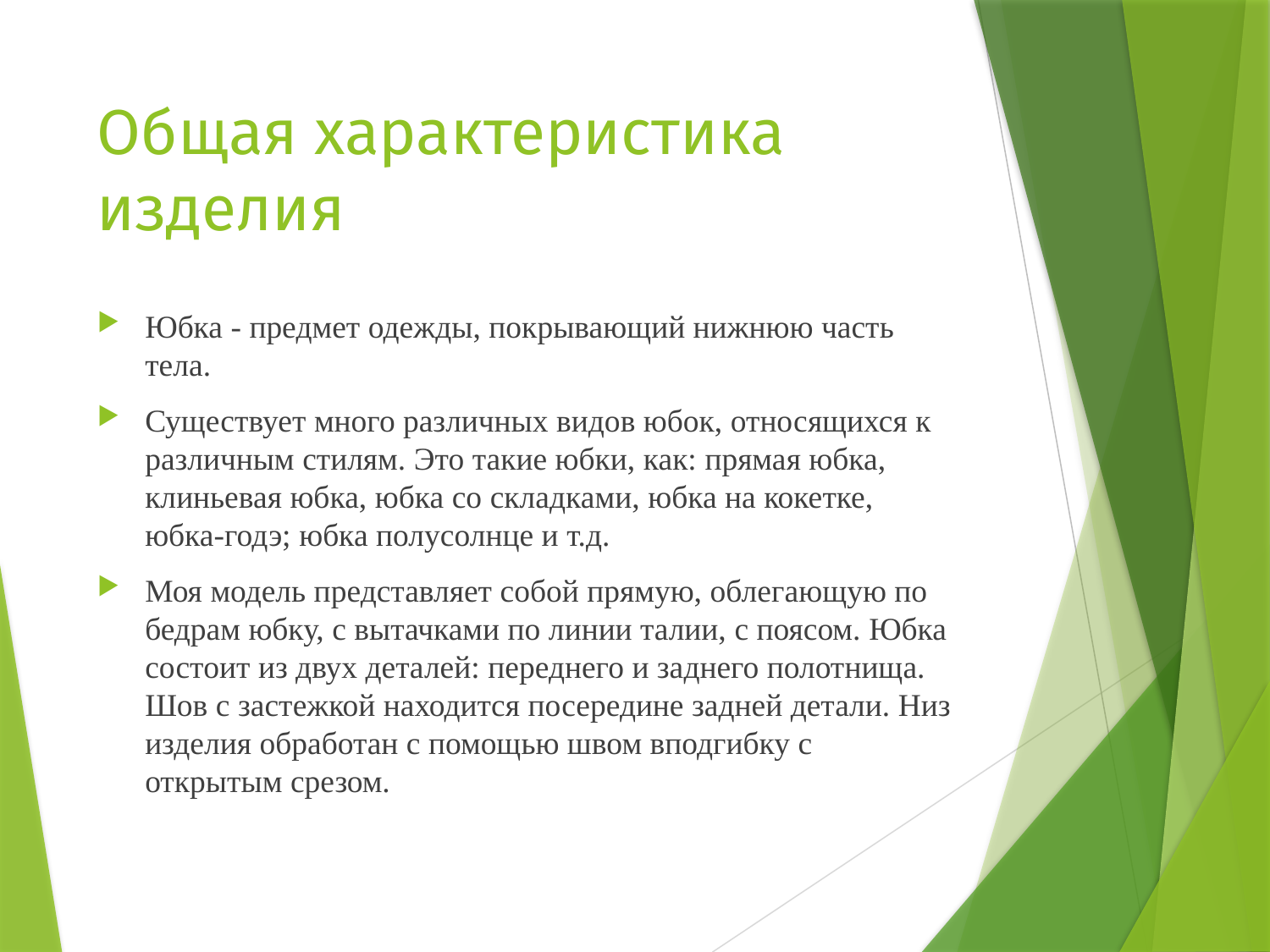

# Общая характеристика изделия
Юбка - предмет одежды, покрывающий нижнюю часть тела.
Существует много различных видов юбок, относящихся к различным стилям. Это такие юбки, как: прямая юбка, клиньевая юбка, юбка со складками, юбка на кокетке, юбка-годэ; юбка полусолнце и т.д.
Моя модель представляет собой прямую, облегающую по бедрам юбку, с вытачками по линии талии, с поясом. Юбка состоит из двух деталей: переднего и заднего полотнища. Шов с застежкой находится посередине задней детали. Низ изделия обработан с помощью швом вподгибку с открытым срезом.